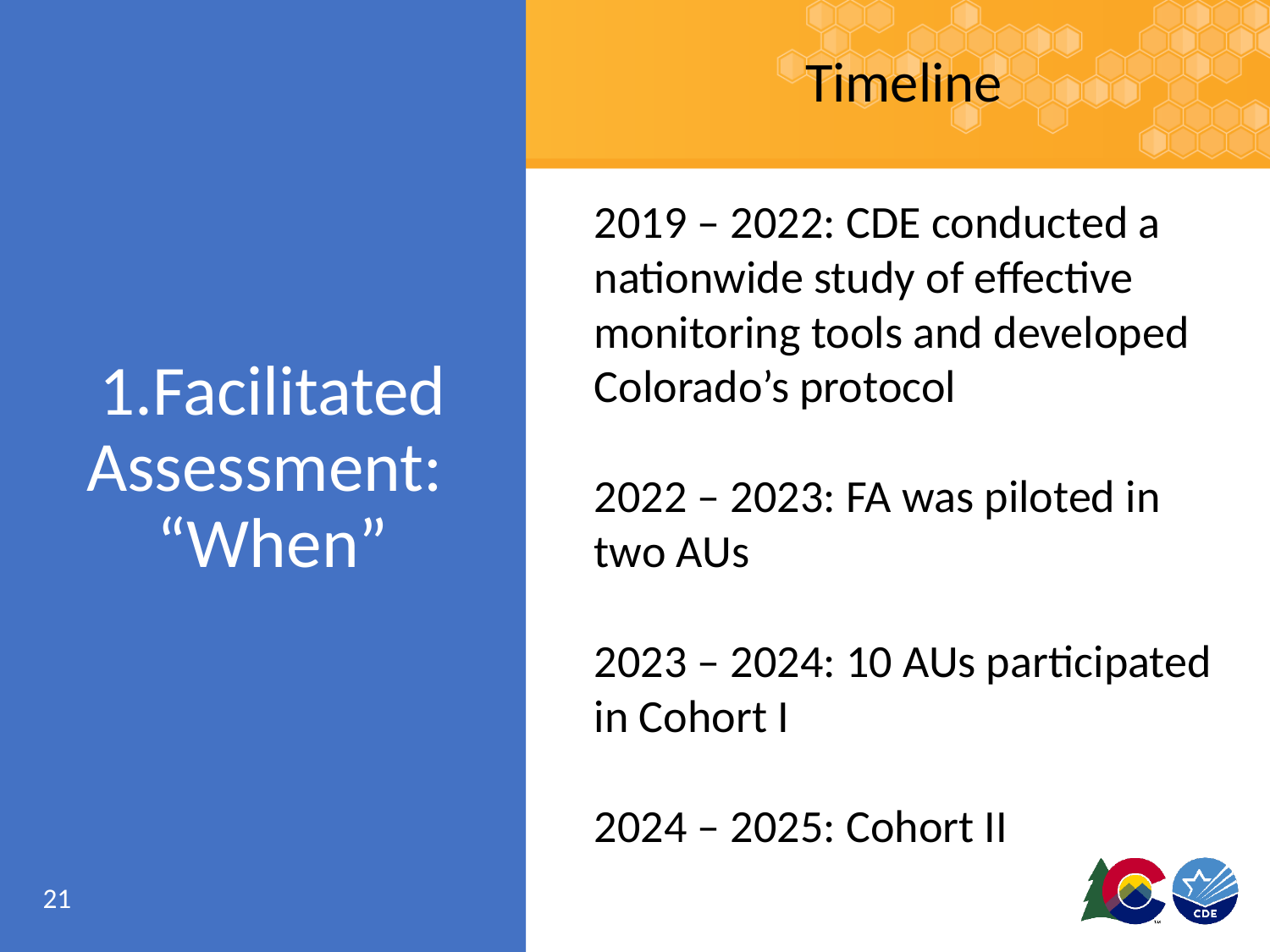

Timeline
2019 – 2022: CDE conducted a nationwide study of effective monitoring tools and developed Colorado’s protocol

2022 – 2023: FA was piloted in two AUs

2023 – 2024: 10 AUs participated in Cohort I

2024 – 2025: Cohort II

# 1.Facilitated Assessment: “When”
21